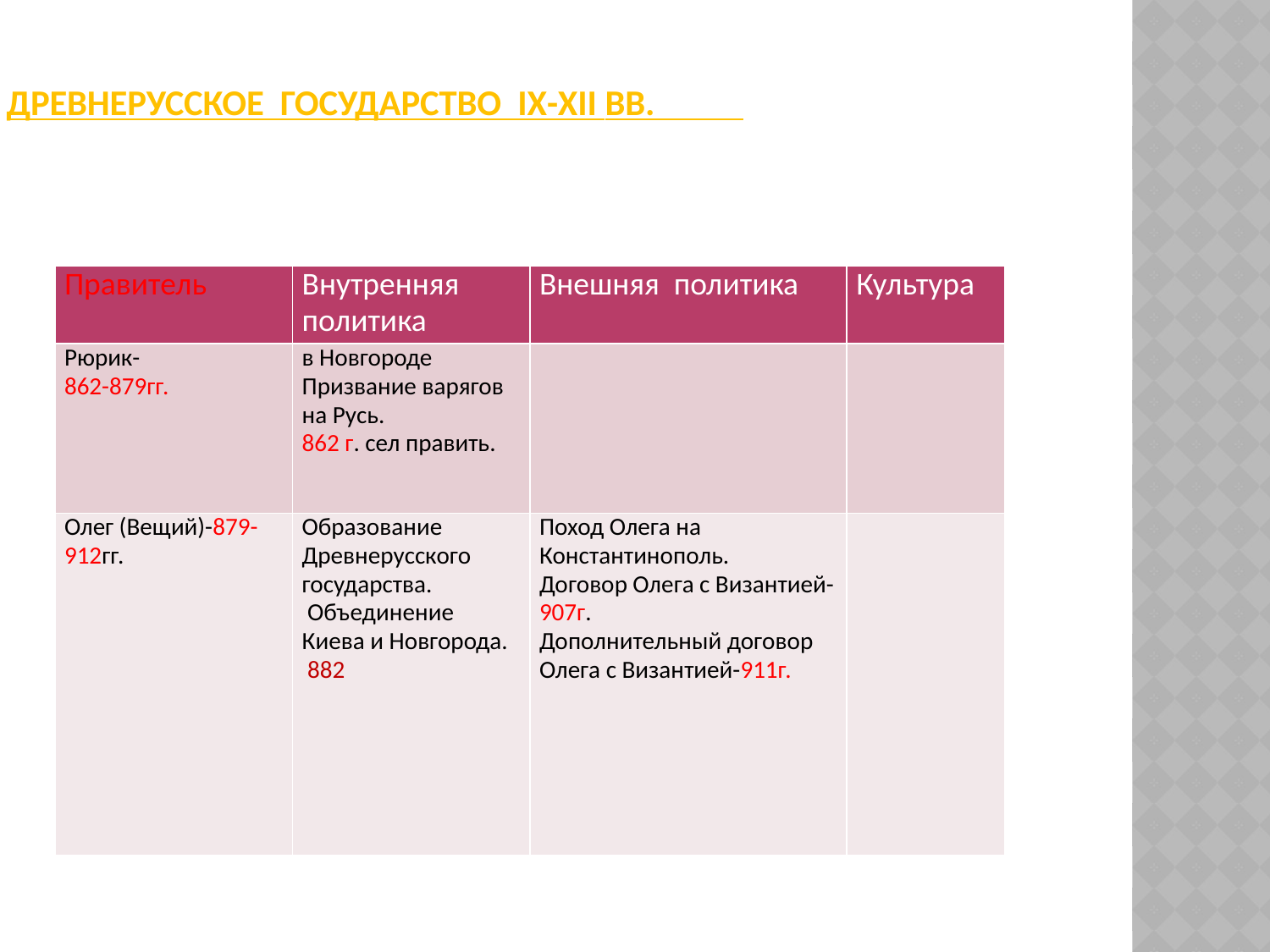

# Древнерусское  государство  IX-XII вв.
| Правитель | Внутренняя политика | Внешняя политика | Культура |
| --- | --- | --- | --- |
| Рюрик- 862-879гг. | в Новгороде Призвание варягов на Русь. 862 г. сел править. |  |  |
| Олег (Вещий)-879-912гг. | Образование Древнерусского государства. Объединение Киева и Новгорода. 882 | Поход Олега на Константинополь. Договор Олега с Византией-907г. Дополнительный договор Олега с Византией-911г. |  |